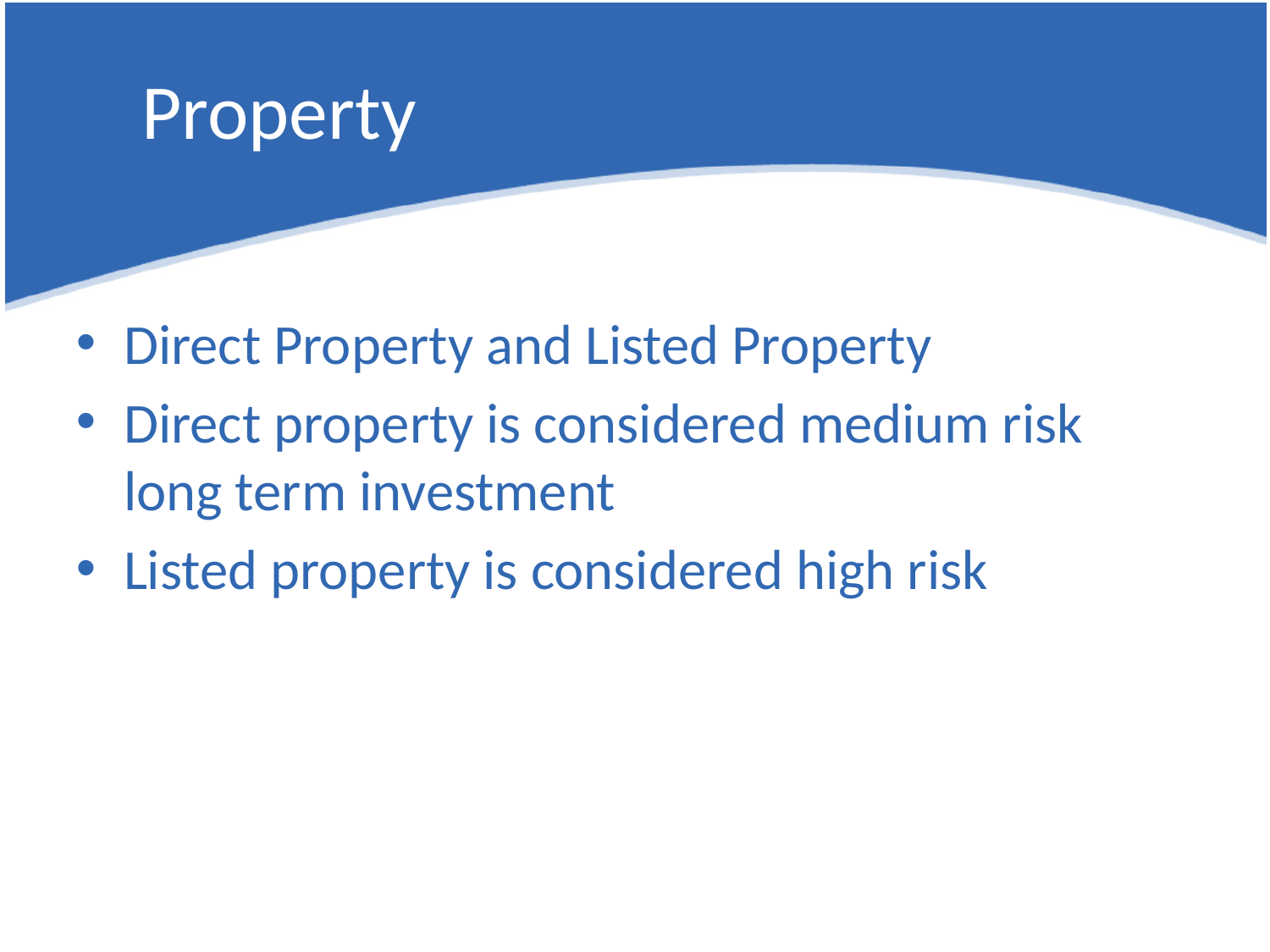

# Property
Direct Property and Listed Property
Direct property is considered medium risk long term investment
Listed property is considered high risk